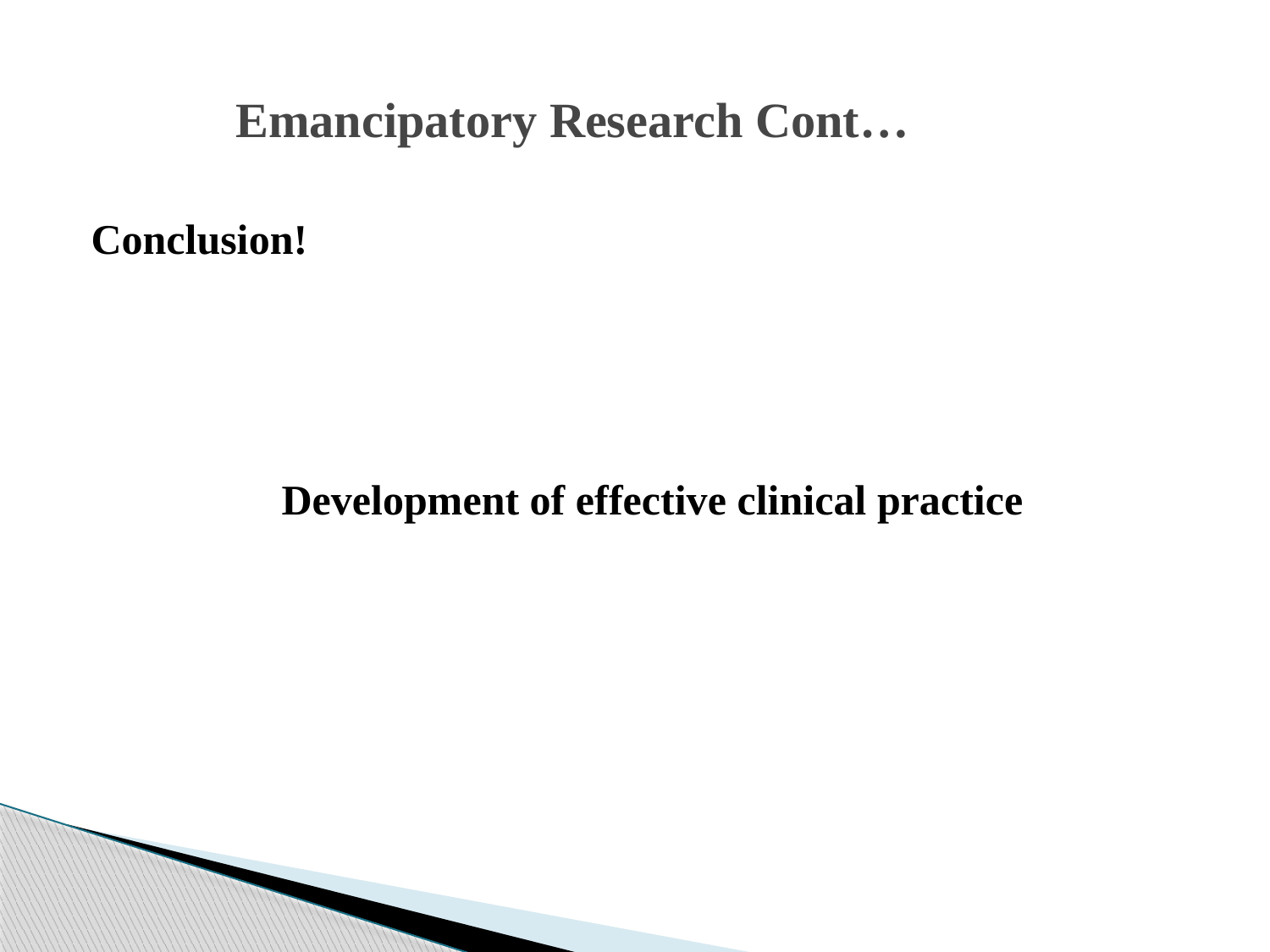

# Emancipatory Research Cont…
Conclusion!

                  Development of effective clinical practice